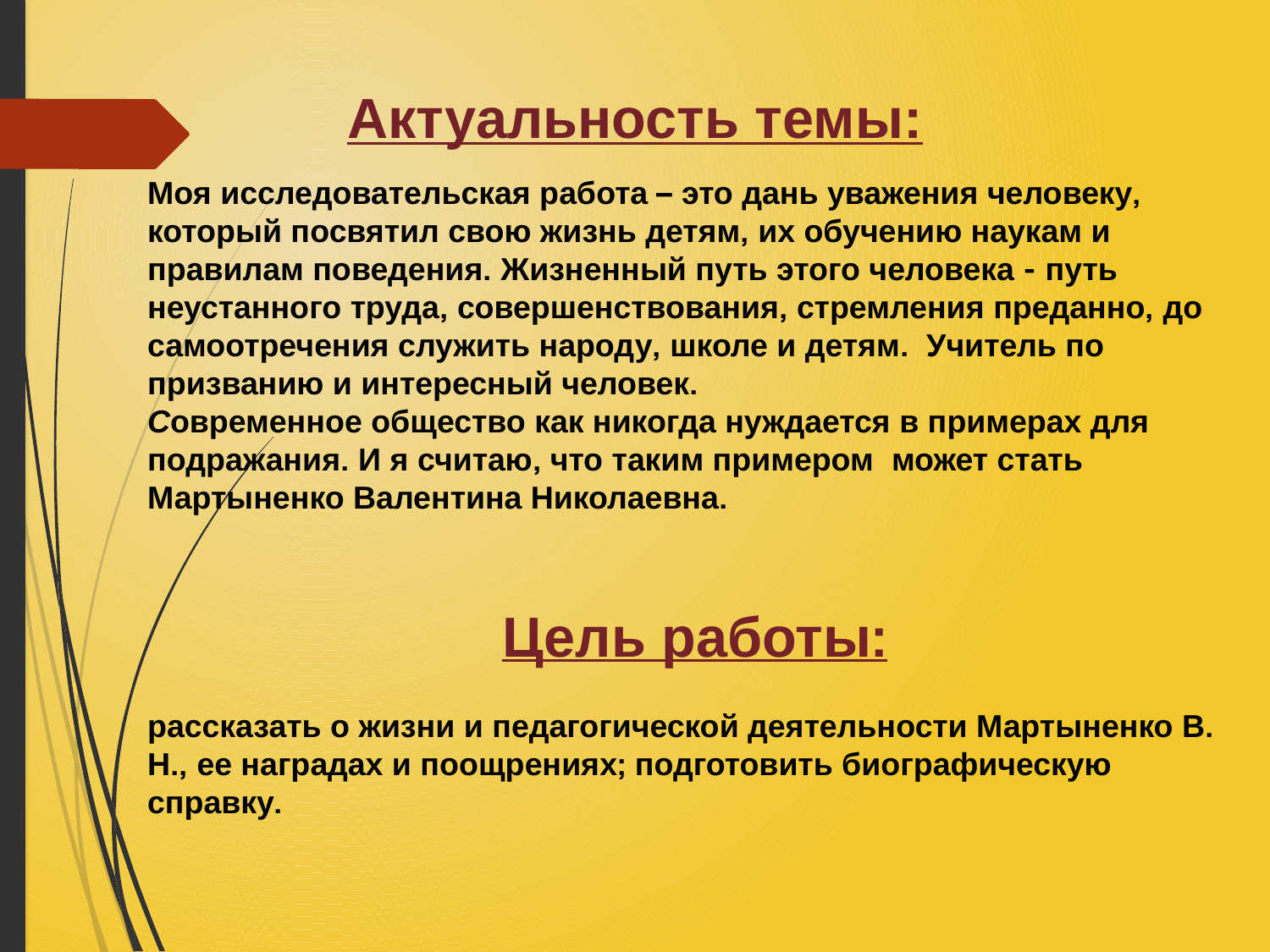

Актуальность темы:
Моя исследовательская работа – это дань уважения человеку, который посвятил свою жизнь детям, их обучению наукам и правилам поведения. Жизненный путь этого человека - путь неустанного труда, совершенствования, стремления преданно, до самоотречения служить народу, школе и детям.  Учитель по призванию и интересный человек.
Современное общество как никогда нуждается в примерах для подражания. И я считаю, что таким примером  может стать Мартыненко Валентина Николаевна.

Цель работы:

рассказать о жизни и педагогической деятельности Мартыненко В. Н., ее наградах и поощрениях; подготовить биографическую справку.